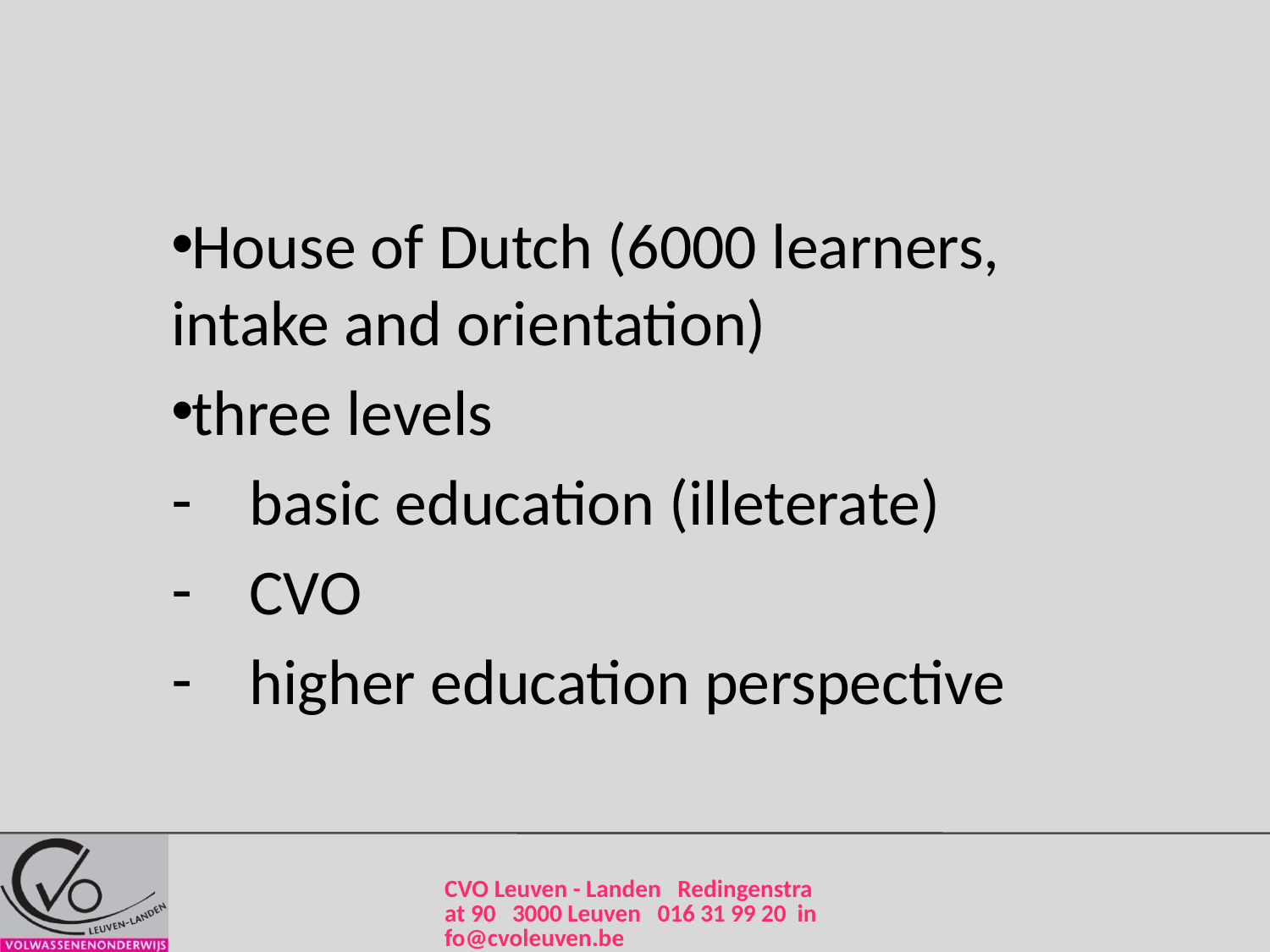

House of Dutch (6000 learners, intake and orientation)
three levels
basic education (illeterate)
CVO
higher education perspective
CVO Leuven - Landen   Redingenstraat 90   3000 Leuven   016 31 99 20  info@cvoleuven.be